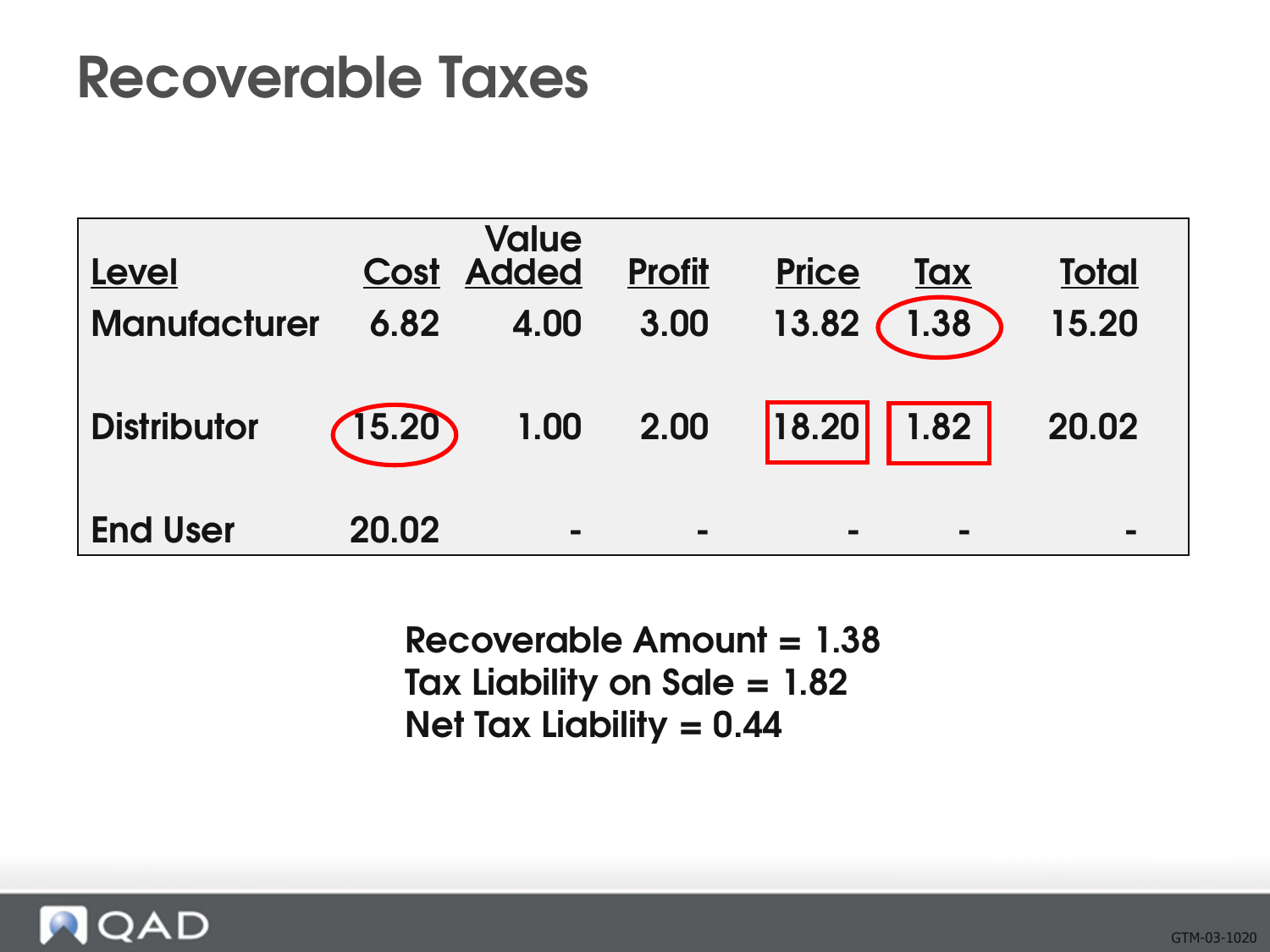

# Recoverable Taxes
		Value
Level	Cost	Added	Profit	Price	Tax	Total
Manufacturer	6.82	4.00	3.00	13.82	1.38	15.20

Distributor	15.20	1.00	2.00	18.20	1.82	20.02

End User	20.02	-	-	-	-	-

Recoverable Amount = 1.38
Tax Liability on Sale = 1.82
Net Tax Liability = 0.44
GTM-03-1020